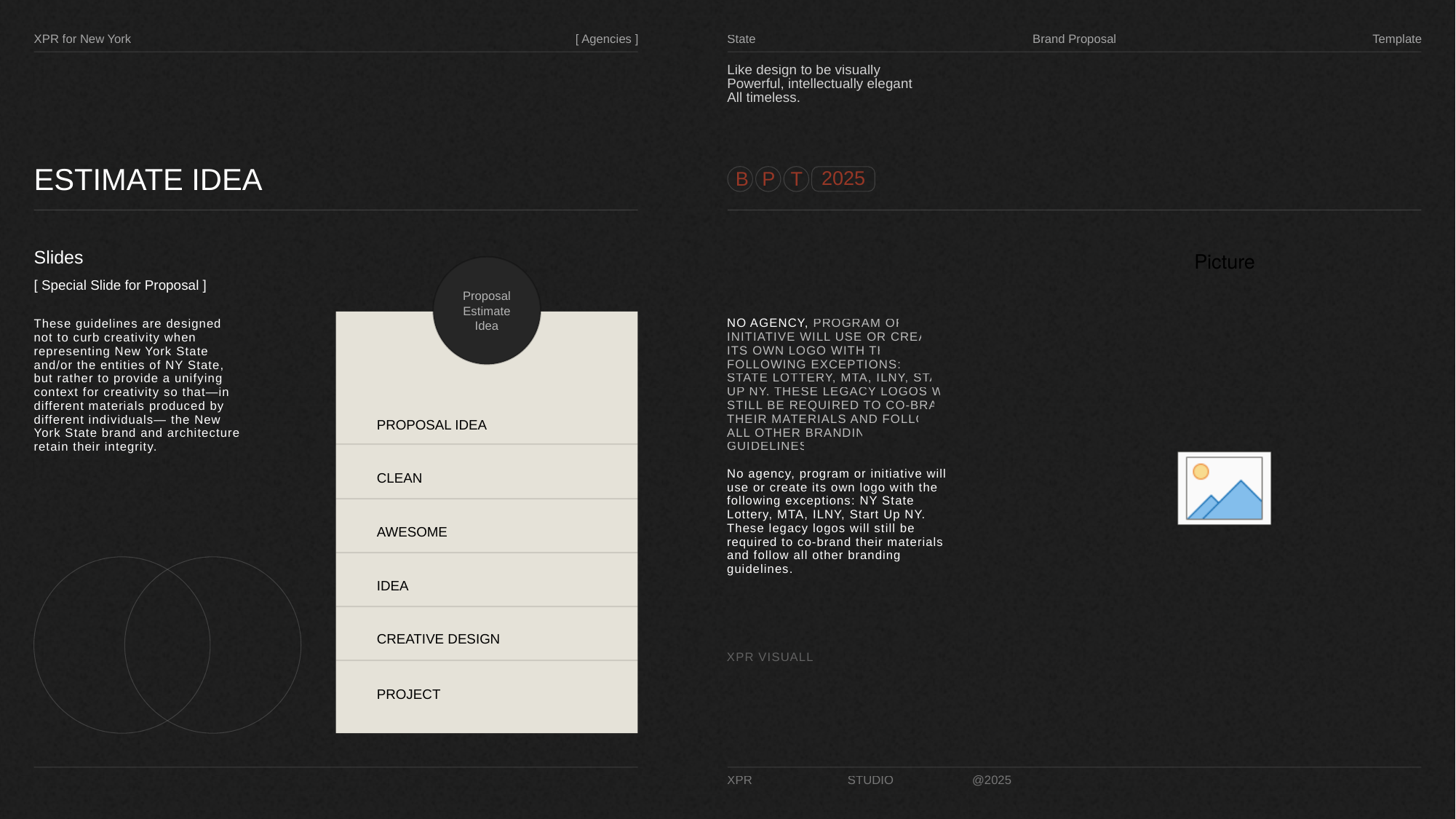

XPR for New York
[ Agencies ]
State
Brand Proposal
Template
Like design to be visually
Powerful, intellectually elegant
All timeless.
ESTIMATE IDEA
2025
B
P
T

Slides

Proposal
Estimate Idea

PROPOSAL IDEA
CLEAN
AWESOME
IDEA
CREATIVE DESIGN
PROJECT
[ Special Slide for Proposal ]
NO AGENCY, PROGRAM OR INITIATIVE WILL USE OR CREATE ITS OWN LOGO WITH THE FOLLOWING EXCEPTIONS: NY STATE LOTTERY, MTA, ILNY, START UP NY. THESE LEGACY LOGOS WILL STILL BE REQUIRED TO CO-BRAND THEIR MATERIALS AND FOLLOW ALL OTHER BRANDING GUIDELINES.

No agency, program or initiative will use or create its own logo with the following exceptions: NY State Lottery, MTA, ILNY, Start Up NY. These legacy logos will still be required to co-brand their materials and follow all other branding guidelines.

These guidelines are designed not to curb creativity when representing New York State and/or the entities of NY State, but rather to provide a unifying context for creativity so that—in different materials produced by different individuals— the New York State brand and architecture retain their integrity.

XPR VISUALLY
XPR
STUDIO
@2025